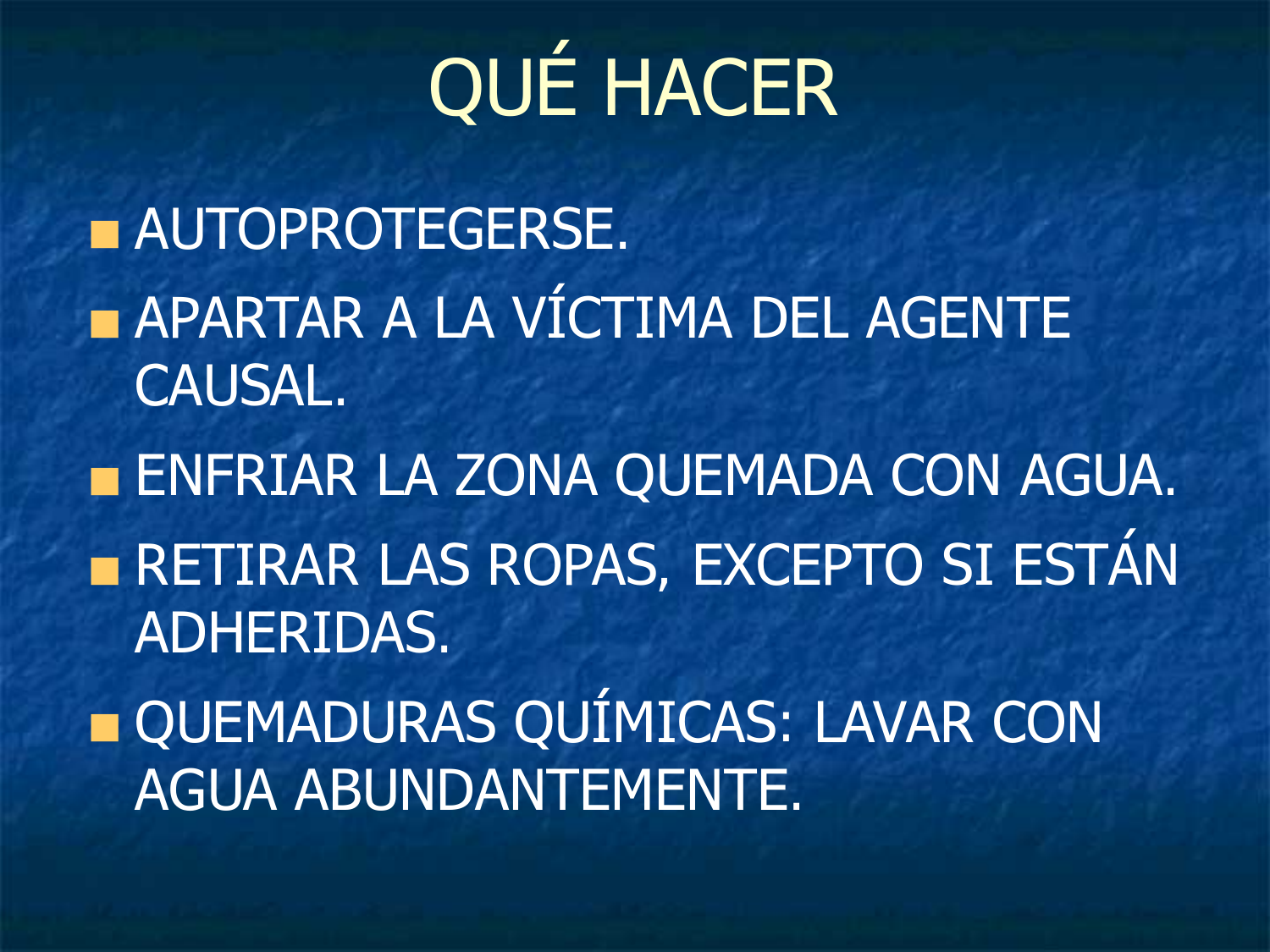

# QUÉ HACER
AUTOPROTEGERSE.
APARTAR A LA VÍCTIMA DEL AGENTE CAUSAL.
ENFRIAR LA ZONA QUEMADA CON AGUA.
RETIRAR LAS ROPAS, EXCEPTO SI ESTÁN ADHERIDAS.
QUEMADURAS QUÍMICAS: LAVAR CON AGUA ABUNDANTEMENTE.